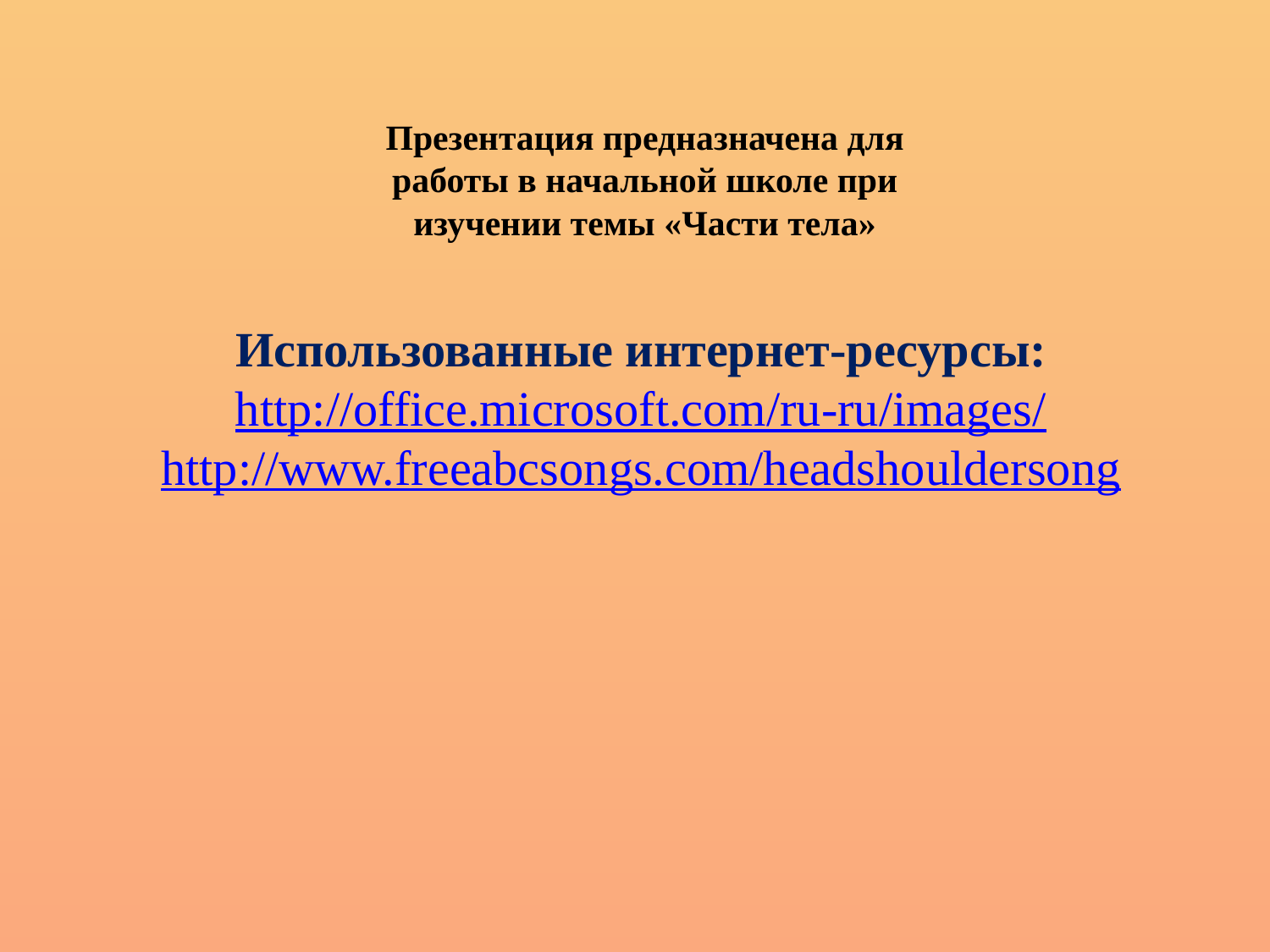

Презентация предназначена для работы в начальной школе при изучении темы «Части тела»
# Использованные интернет-ресурсы: http://office.microsoft.com/ru-ru/images/ http://www.freeabcsongs.com/headshouldersong